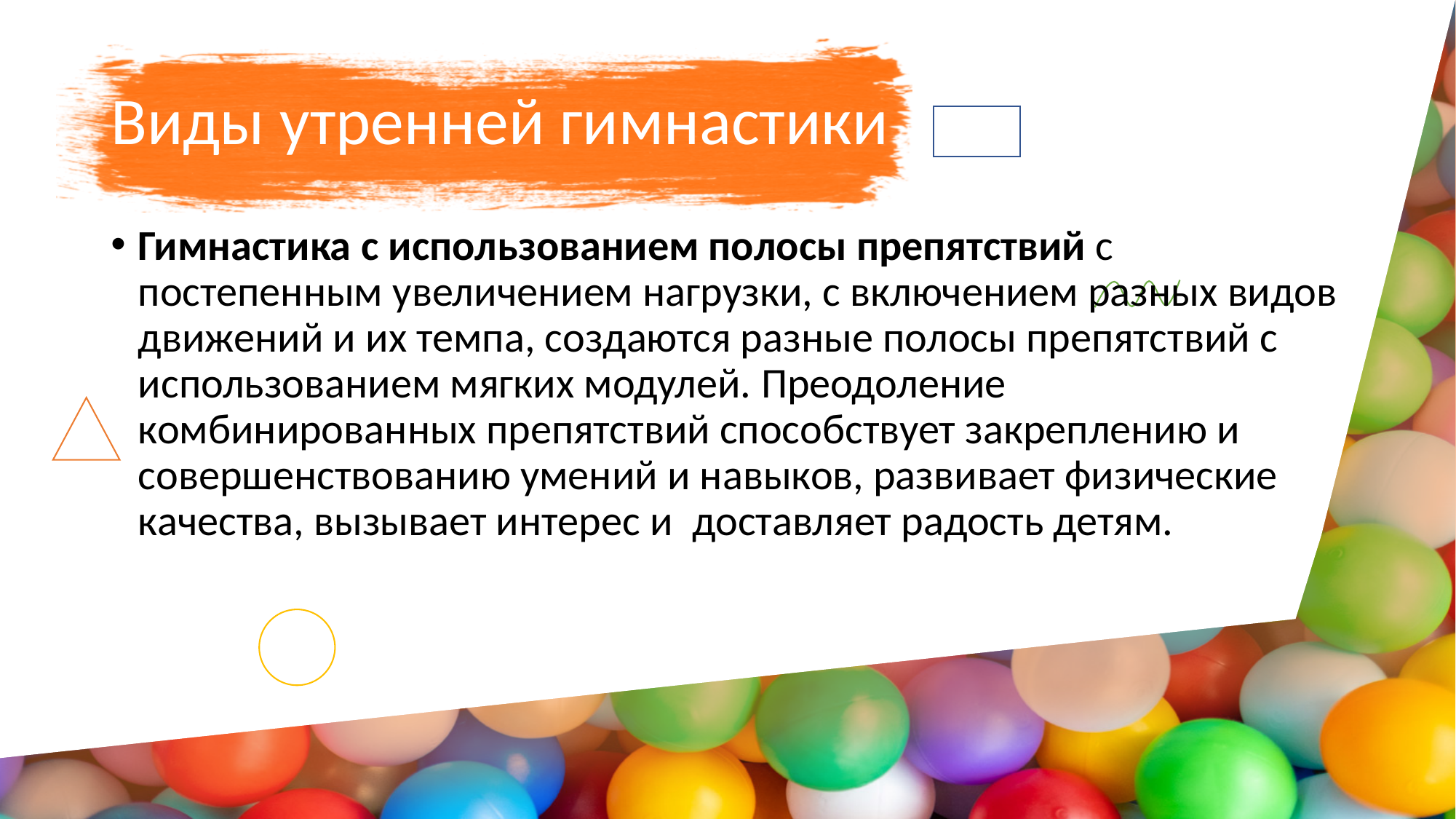

# Виды утренней гимнастики
Гимнастика с использованием полосы препятствий с постепенным увеличением нагрузки, с включением разных видов движений и их темпа, создаются разные полосы препятствий с использованием мягких модулей. Преодоление комбинированных препятствий способствует закреплению и совершенствованию умений и навыков, развивает физические качества, вызывает интерес и  доставляет радость детям.